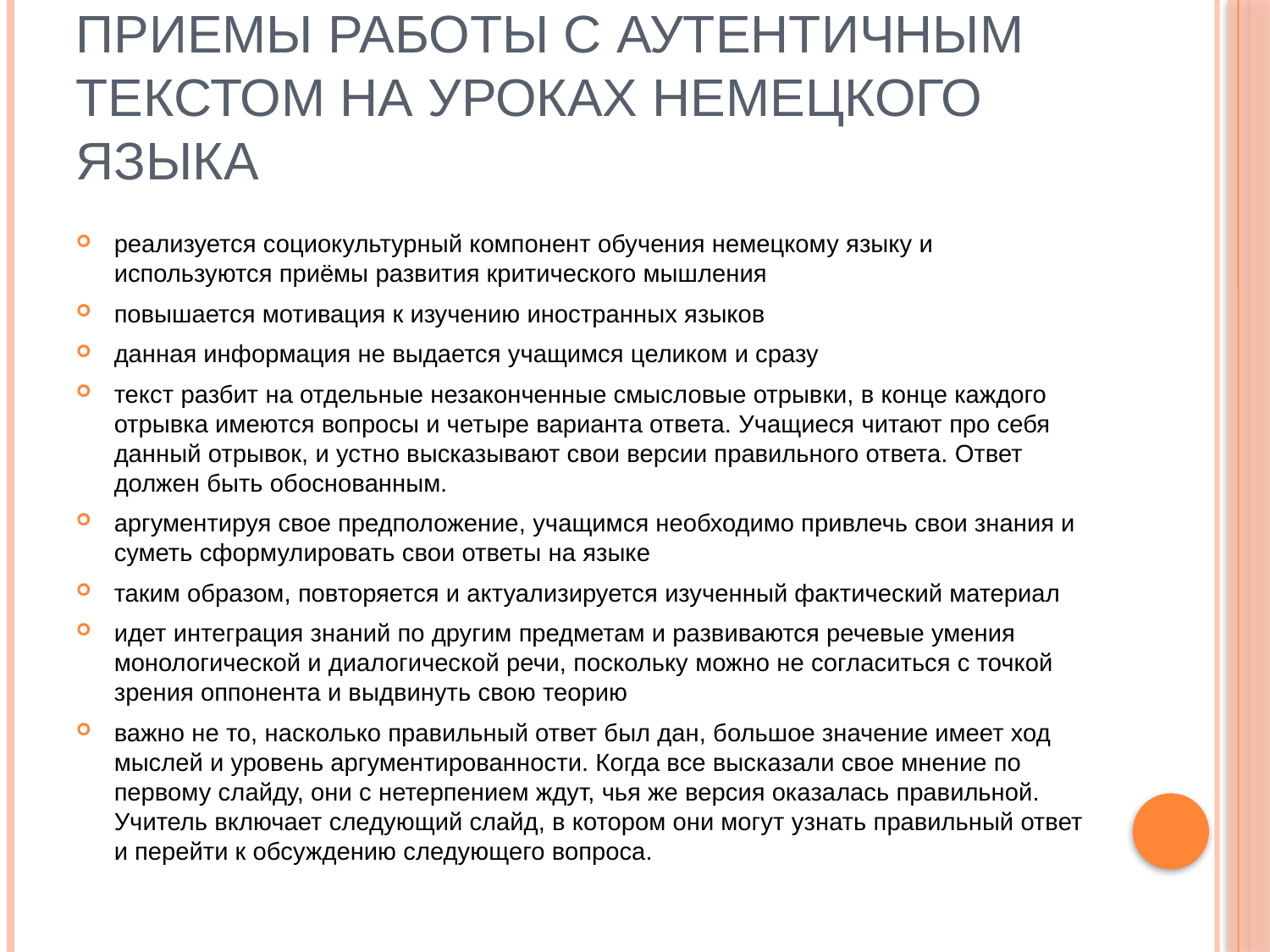

# Приемы работы с аутентичным текстом на уроках немецкого языка
реализуется социокультурный компонент обучения немецкому языку и используются приёмы развития критического мышления
повышается мотивация к изучению иностранных языков
данная информация не выдается учащимся целиком и сразу
текст разбит на отдельные незаконченные смысловые отрывки, в конце каждого отрывка имеются вопросы и четыре варианта ответа. Учащиеся читают про себя данный отрывок, и устно высказывают свои версии правильного ответа. Ответ должен быть обоснованным.
аргументируя свое предположение, учащимся необходимо привлечь свои знания и суметь сформулировать свои ответы на языке
таким образом, повторяется и актуализируется изученный фактический материал
идет интеграция знаний по другим предметам и развиваются речевые умения монологической и диалогической речи, поскольку можно не согласиться с точкой зрения оппонента и выдвинуть свою теорию
важно не то, насколько правильный ответ был дан, большое значение имеет ход мыслей и уровень аргументированности. Когда все высказали свое мнение по первому слайду, они с нетерпением ждут, чья же версия оказалась правильной. Учитель включает следующий слайд, в котором они могут узнать правильный ответ и перейти к обсуждению следующего вопроса.